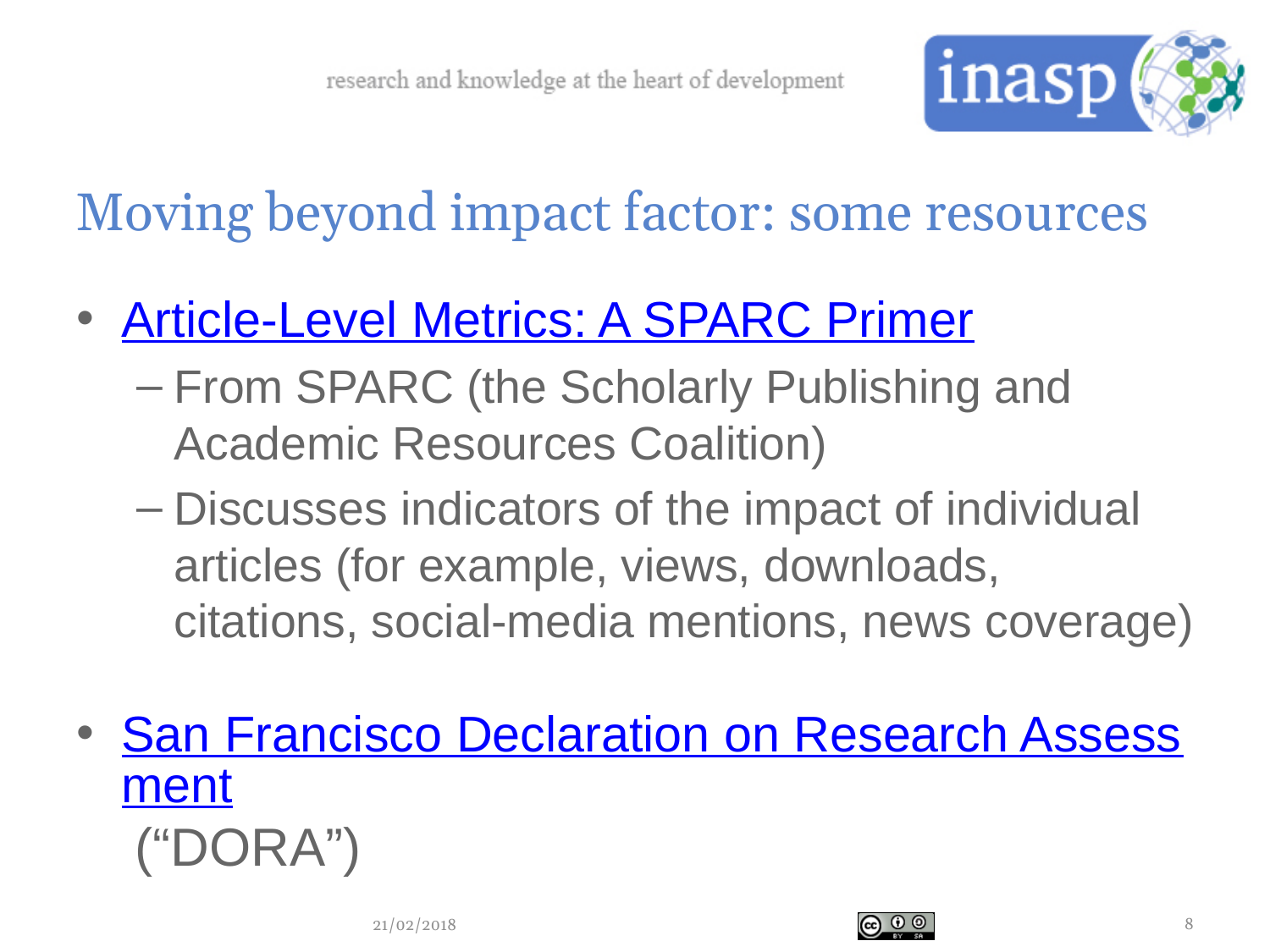

Moving beyond impact factor: some resources
Article-Level Metrics: A SPARC Primer
From SPARC (the Scholarly Publishing and Academic Resources Coalition)
Discusses indicators of the impact of individual articles (for example, views, downloads, citations, social-media mentions, news coverage)

San Francisco Declaration on Research Assessment (“DORA”)
21/02/2018

8